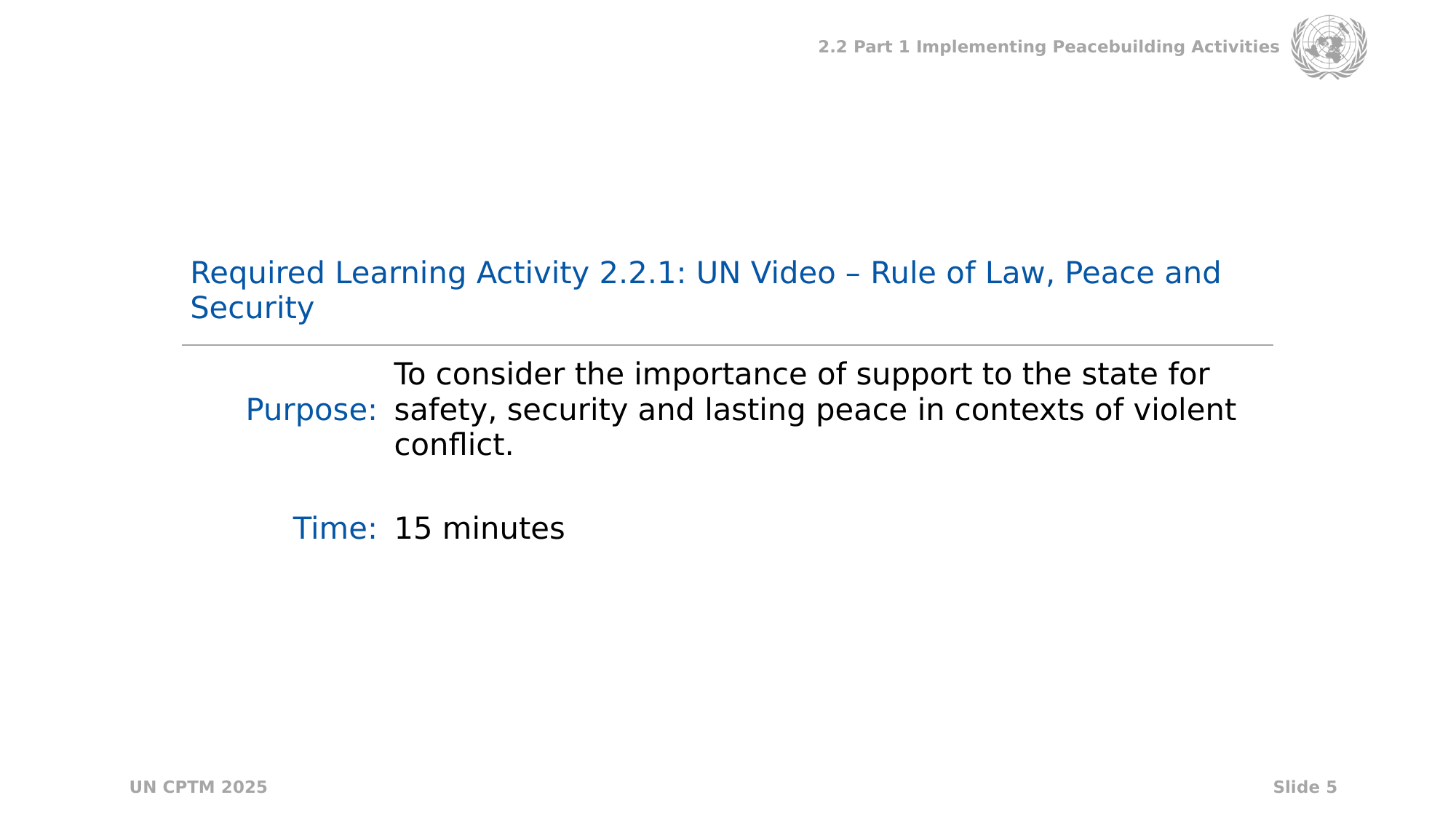

| Required Learning Activity 2.2.1: UN Video – Rule of Law, Peace and Security |  |
| --- | --- |
| Purpose: | To consider the importance of support to the state for safety, security and lasting peace in contexts of violent conflict. |
| Time: | 15 minutes |